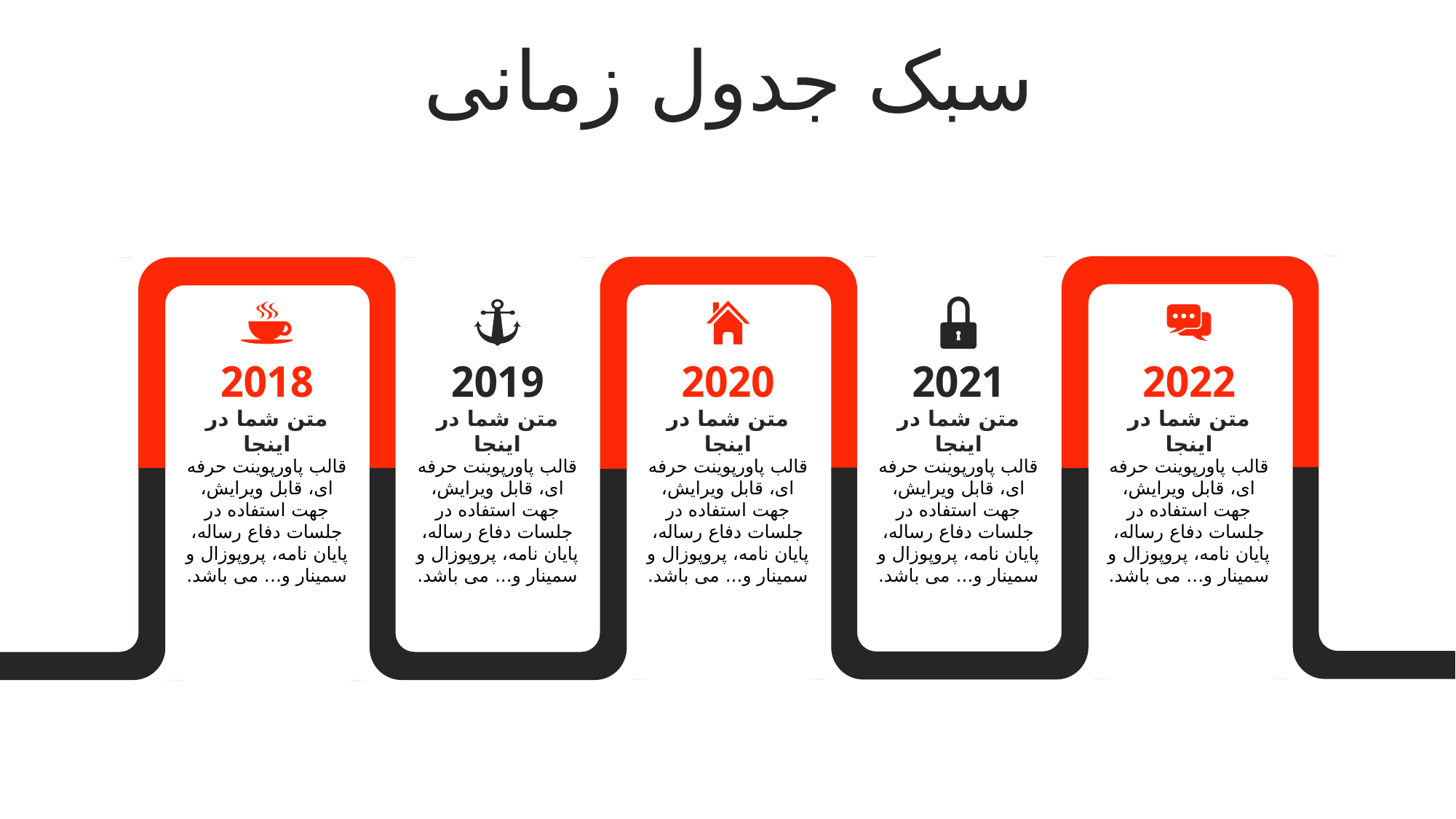

سبک جدول زمانی

2018
2019
2020
2021
2022
متن شما در اینجا
قالب پاورپوینت حرفه ای، قابل ویرایش، جهت استفاده در جلسات دفاع رساله، پایان نامه، پروپوزال و سمینار و... می باشد.
متن شما در اینجا
قالب پاورپوینت حرفه ای، قابل ویرایش، جهت استفاده در جلسات دفاع رساله، پایان نامه، پروپوزال و سمینار و... می باشد.
متن شما در اینجا
قالب پاورپوینت حرفه ای، قابل ویرایش، جهت استفاده در جلسات دفاع رساله، پایان نامه، پروپوزال و سمینار و... می باشد.
متن شما در اینجا
قالب پاورپوینت حرفه ای، قابل ویرایش، جهت استفاده در جلسات دفاع رساله، پایان نامه، پروپوزال و سمینار و... می باشد.
متن شما در اینجا
قالب پاورپوینت حرفه ای، قابل ویرایش، جهت استفاده در جلسات دفاع رساله، پایان نامه، پروپوزال و سمینار و... می باشد.